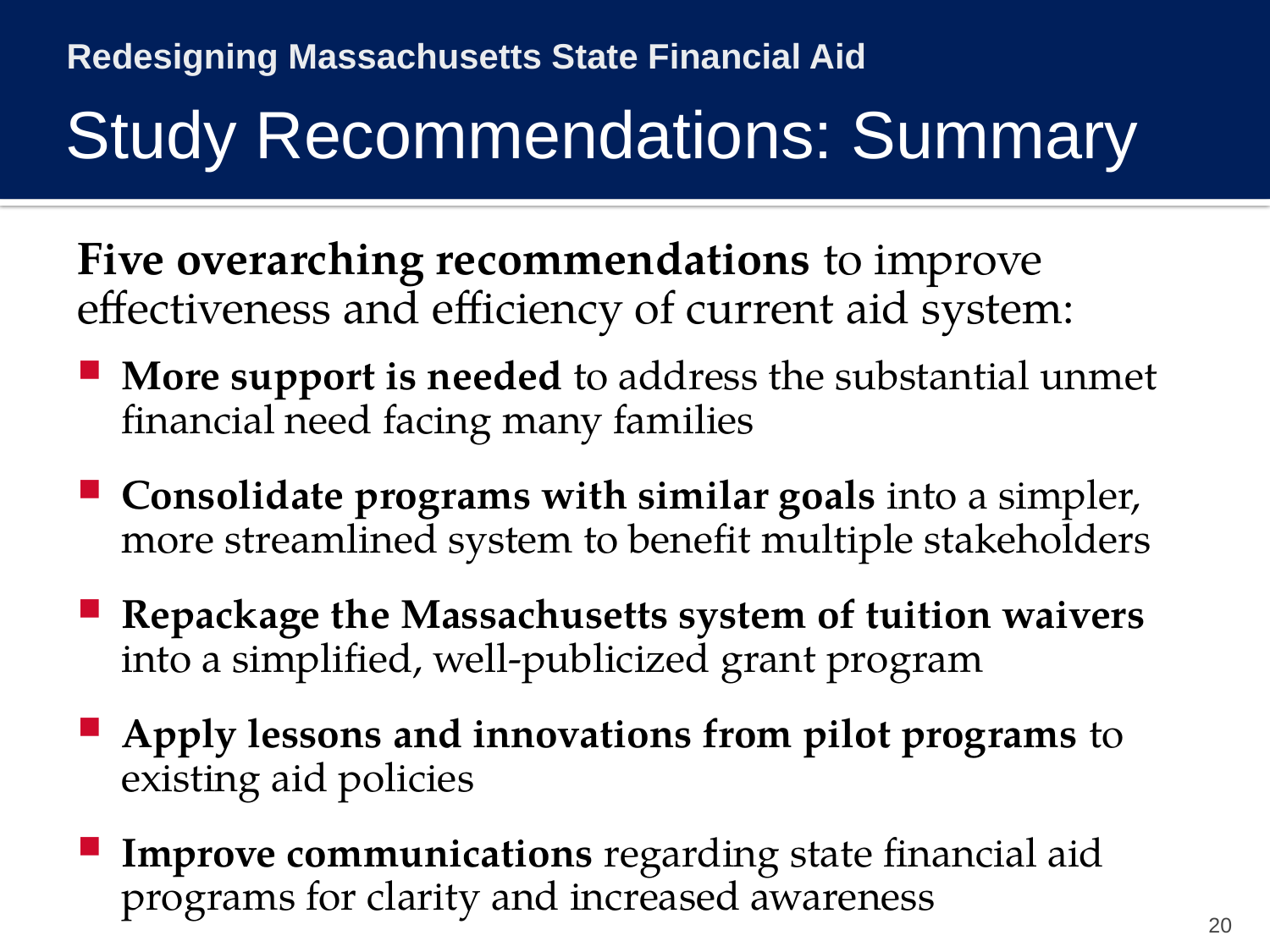

Redesigning Massachusetts State Financial Aid
# Study Recommendations: Summary
Five overarching recommendations to improve effectiveness and efficiency of current aid system:
More support is needed to address the substantial unmet financial need facing many families
Consolidate programs with similar goals into a simpler, more streamlined system to benefit multiple stakeholders
Repackage the Massachusetts system of tuition waivers into a simplified, well-publicized grant program
Apply lessons and innovations from pilot programs to existing aid policies
Improve communications regarding state financial aid  programs for clarity and increased awareness